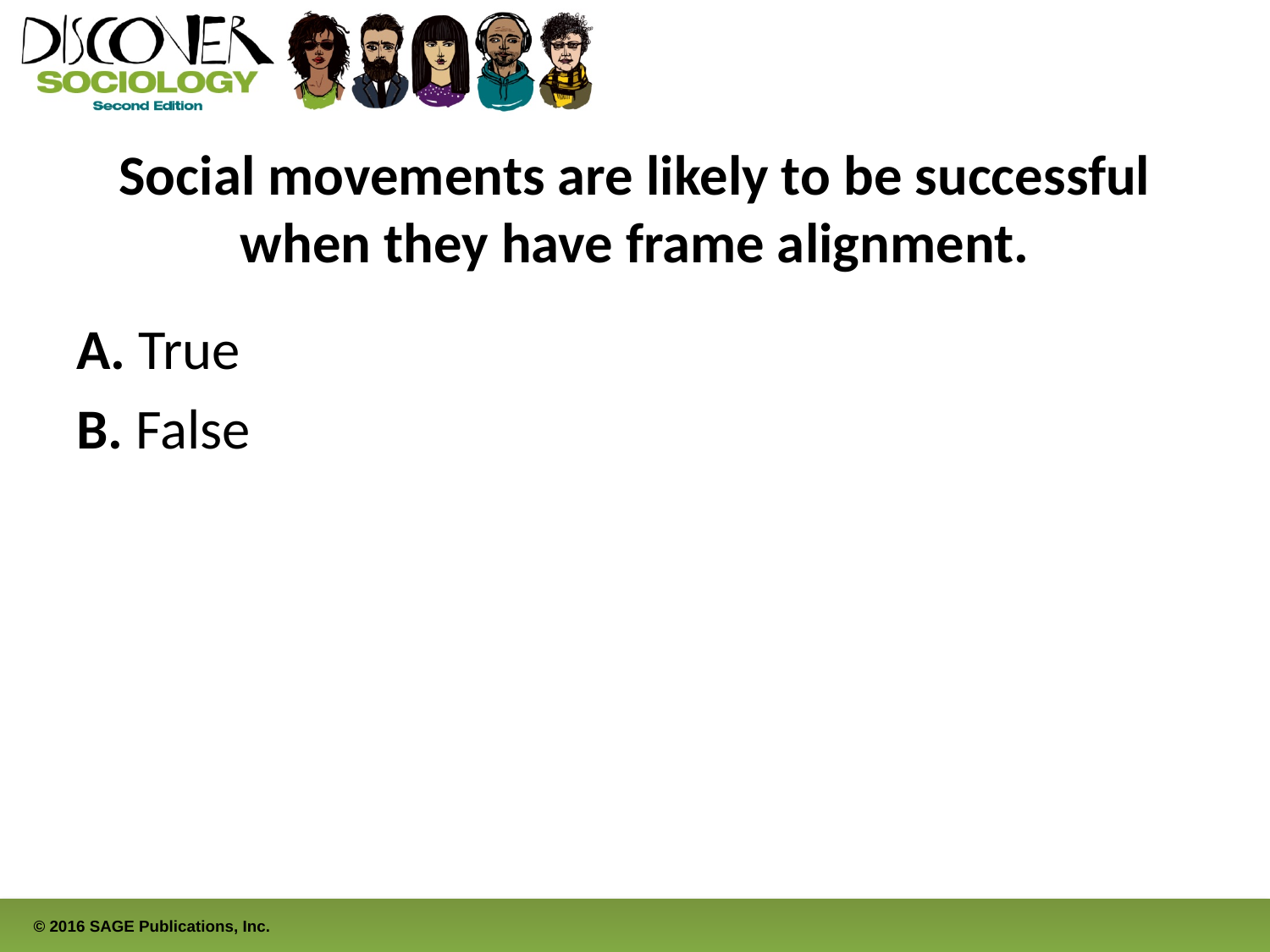

# Social movements are likely to be successful when they have frame alignment.
A. True
B. False